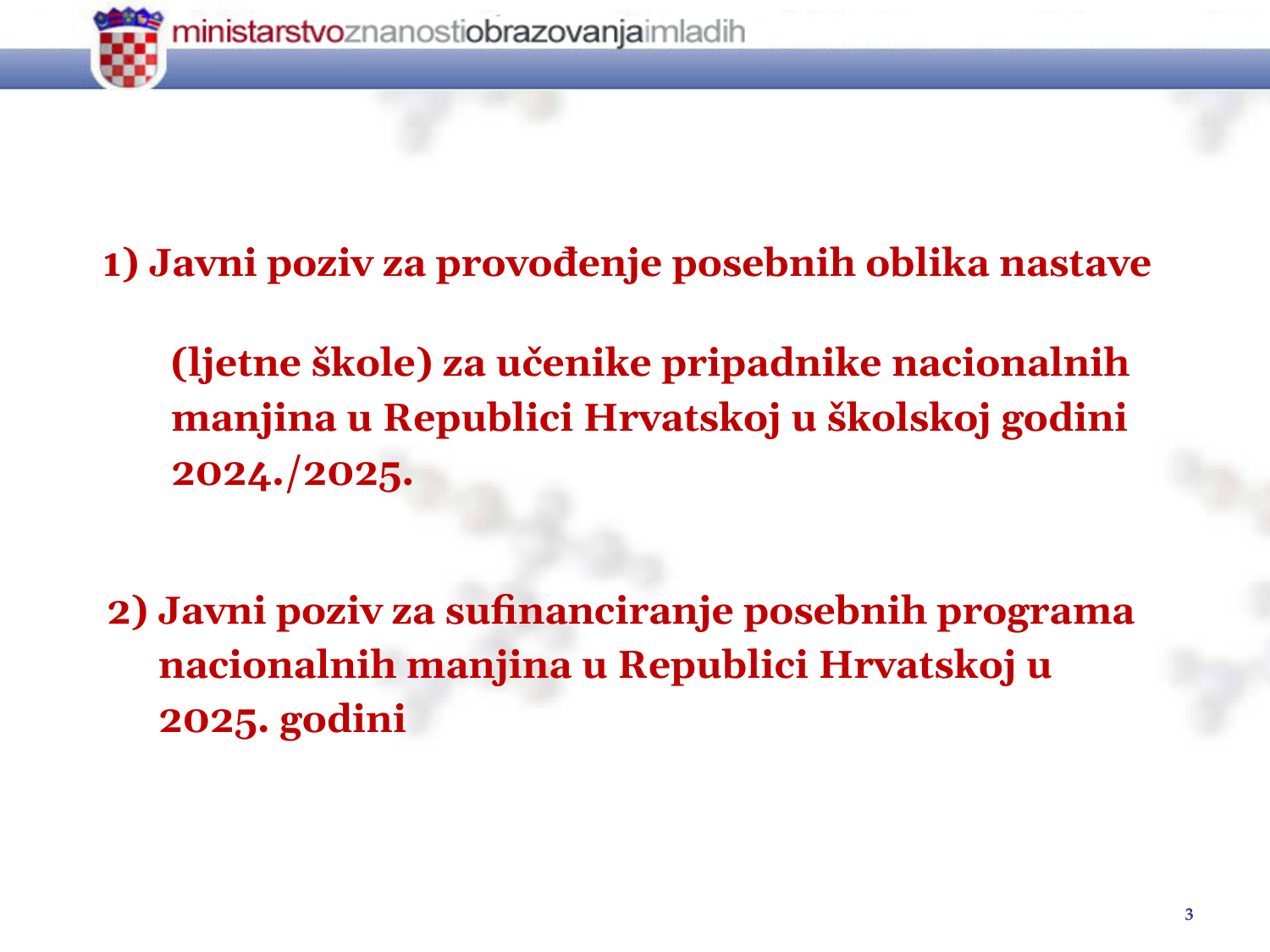

1) Javni poziv za provođenje posebnih oblika nastave
             (ljetne škole) za učenike pripadnike nacionalnih
             manjina u Republici Hrvatskoj u školskoj godini
             2024./2025.
2) Javni poziv za sufinanciranje posebnih programa
    nacionalnih manjina u Republici Hrvatskoj u
    2025. godini
3